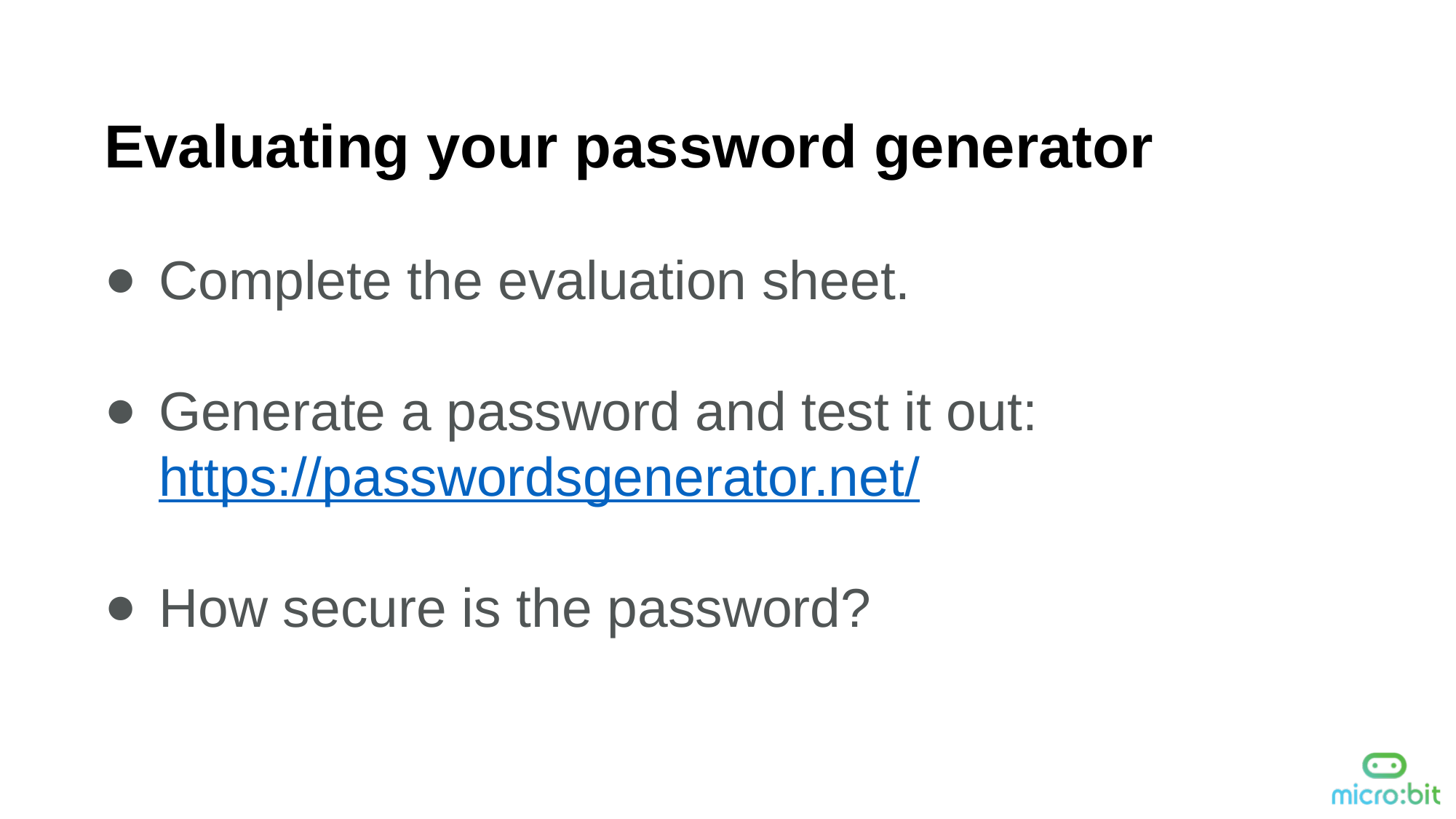

Evaluating your password generator

Complete the evaluation sheet.

Generate a password and test it out:
https://passwordsgenerator.net/

How secure is the password?